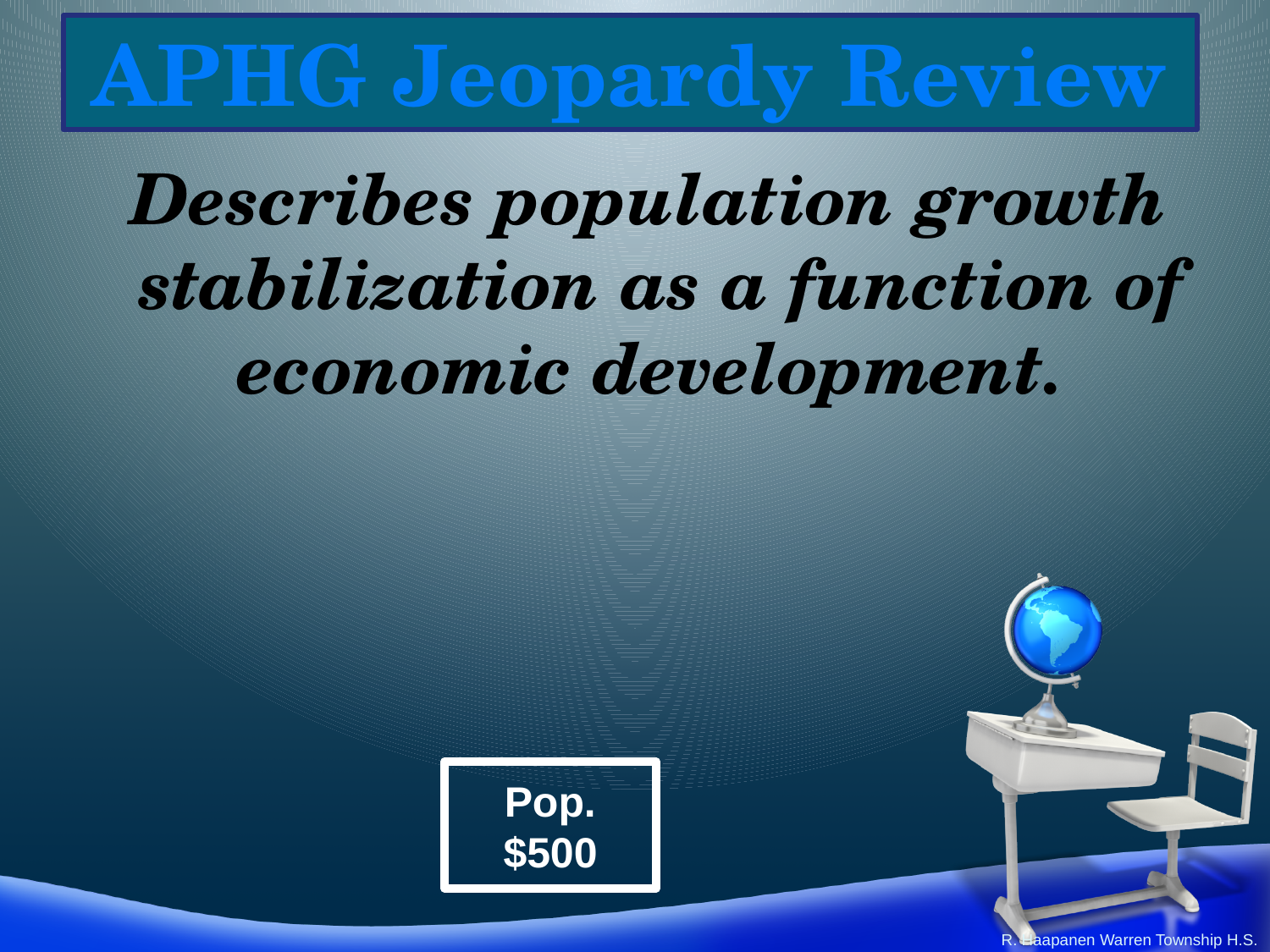

Describes population growth stabilization as a function of economic development.
Pop.
$500
R. Haapanen Warren Township H.S.